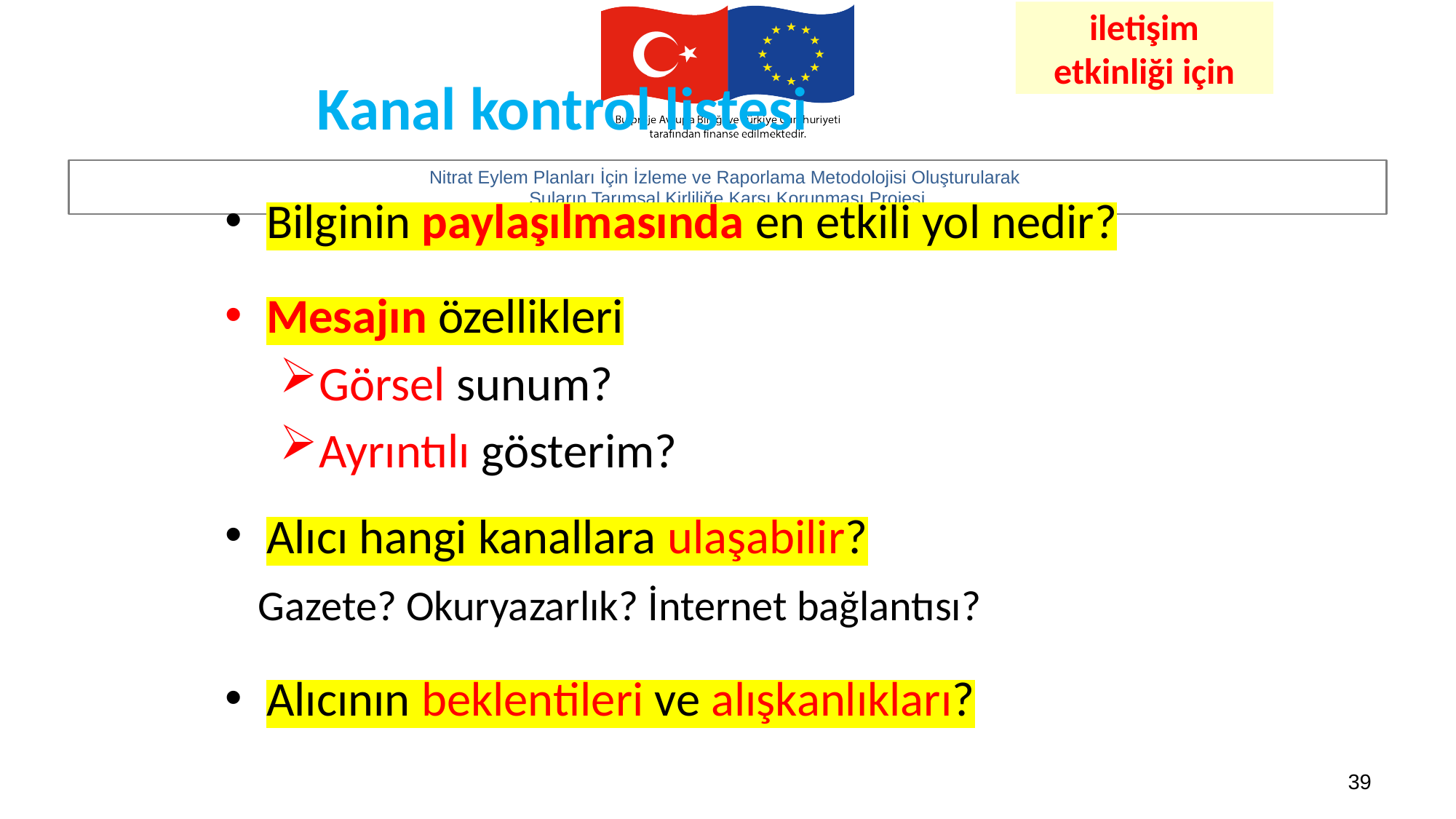

iletişim etkinliği için
# Kanal kontrol listesi
Bilginin paylaşılmasında en etkili yol nedir?
Mesajın özellikleri
Görsel sunum?
Ayrıntılı gösterim?
Alıcı hangi kanallara ulaşabilir?
   Gazete? Okuryazarlık? İnternet bağlantısı?
Alıcının beklentileri ve alışkanlıkları?
39